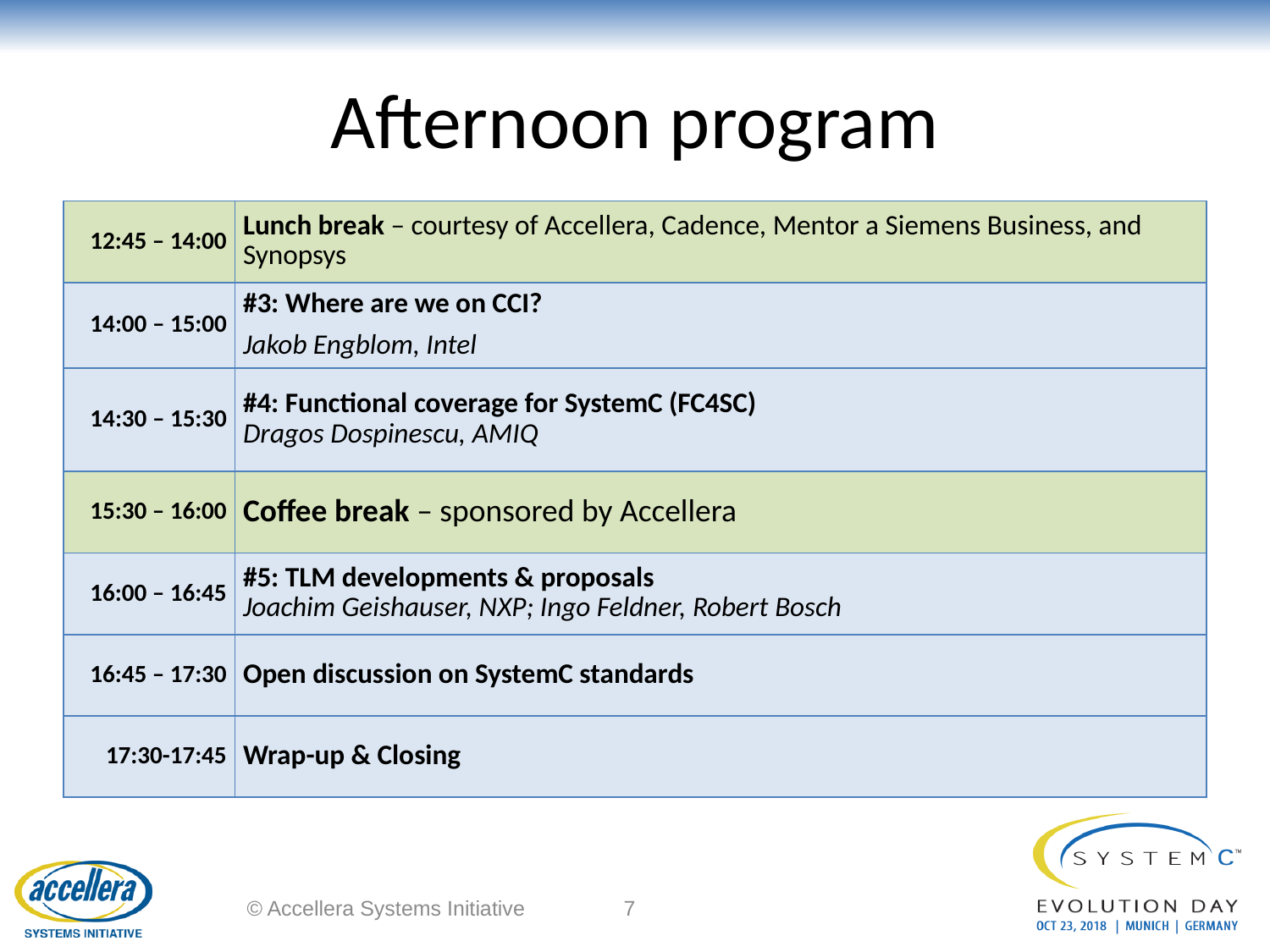

# Afternoon program
| 12:45 – 14:00 | Lunch break – courtesy of Accellera, Cadence, Mentor a Siemens Business, and Synopsys |
| --- | --- |
| 14:00 – 15:00 | #3: Where are we on CCI? Jakob Engblom, Intel |
| 14:30 – 15:30 | #4: Functional coverage for SystemC (FC4SC) Dragos Dospinescu, AMIQ |
| 15:30 – 16:00 | Coffee break – sponsored by Accellera |
| 16:00 – 16:45 | #5: TLM developments & proposals Joachim Geishauser, NXP; Ingo Feldner, Robert Bosch |
| 16:45 – 17:30 | Open discussion on SystemC standards |
| 17:30-17:45 | Wrap-up & Closing |

© Accellera Systems Initiative
7